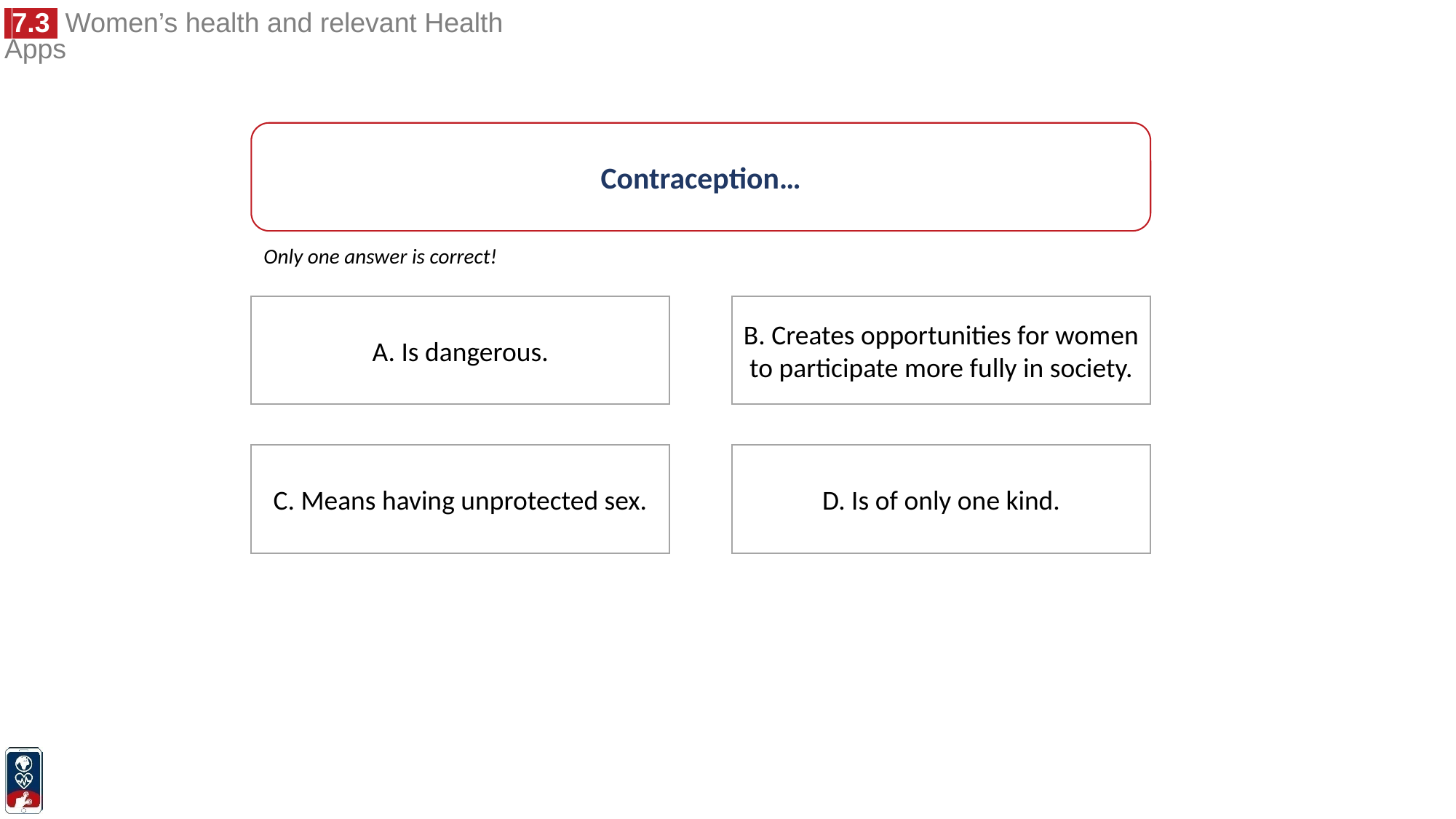

Contraception…
Only one answer is correct!
A. Is dangerous.
B. Creates opportunities for women to participate more fully in society.
D. Is of only one kind.
C. Means having unprotected sex.